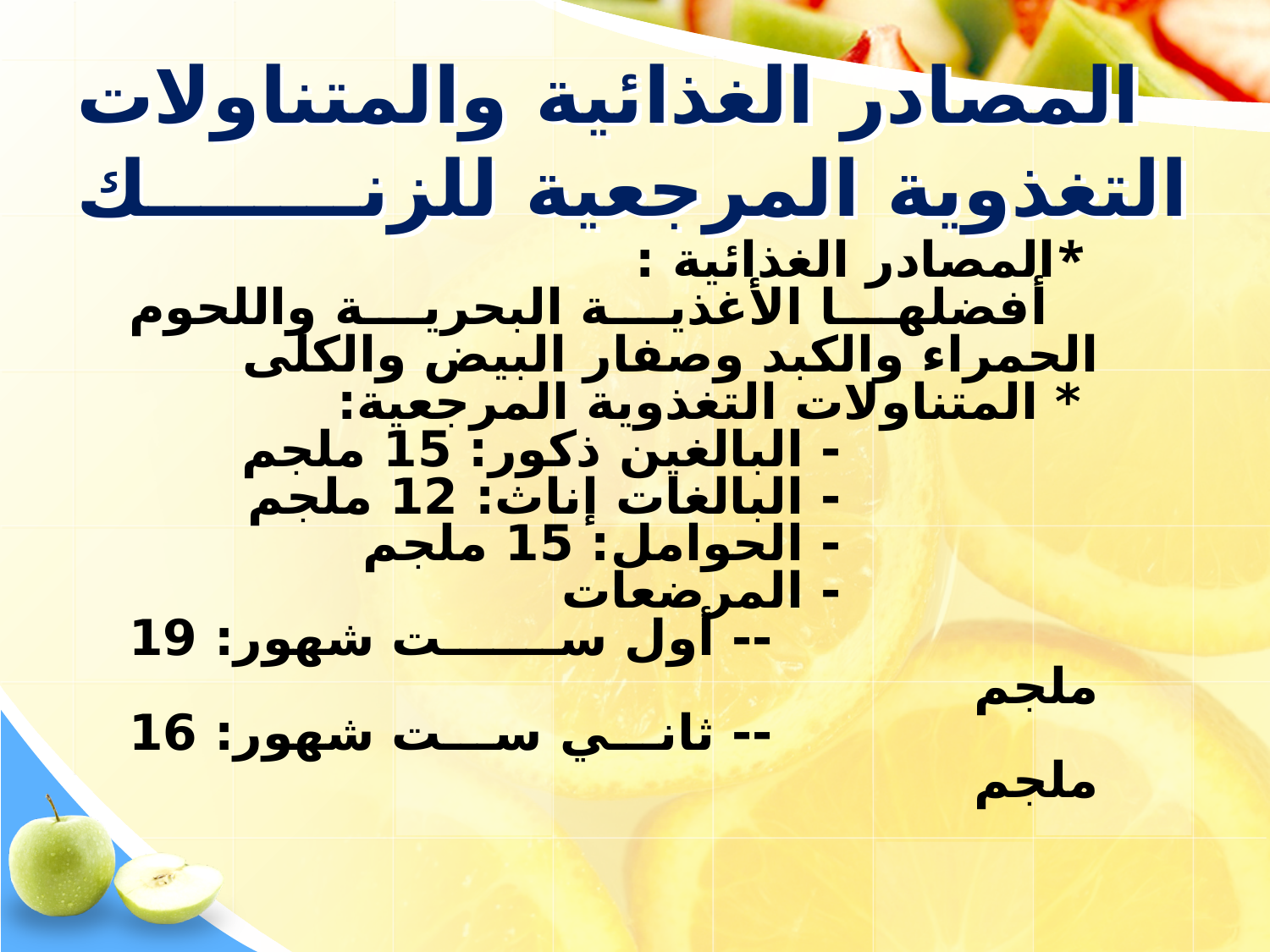

# المصادر الغذائية والمتناولات التغذوية المرجعية للزنــــــــك
 *المصادر الغذائية :
   أفضلها الأغذية البحرية واللحوم الحمراء والكبد وصفار البيض والكلى
 * المتناولات التغذوية المرجعية:
               - البالغين ذكور: 15 ملجم
               - البالغات إناث: 12 ملجم
               - الحوامل: 15 ملجم
               - المرضعات
                   -- أول ست شهور: 19 ملجم
                   -- ثاني ست شهور: 16 ملجم